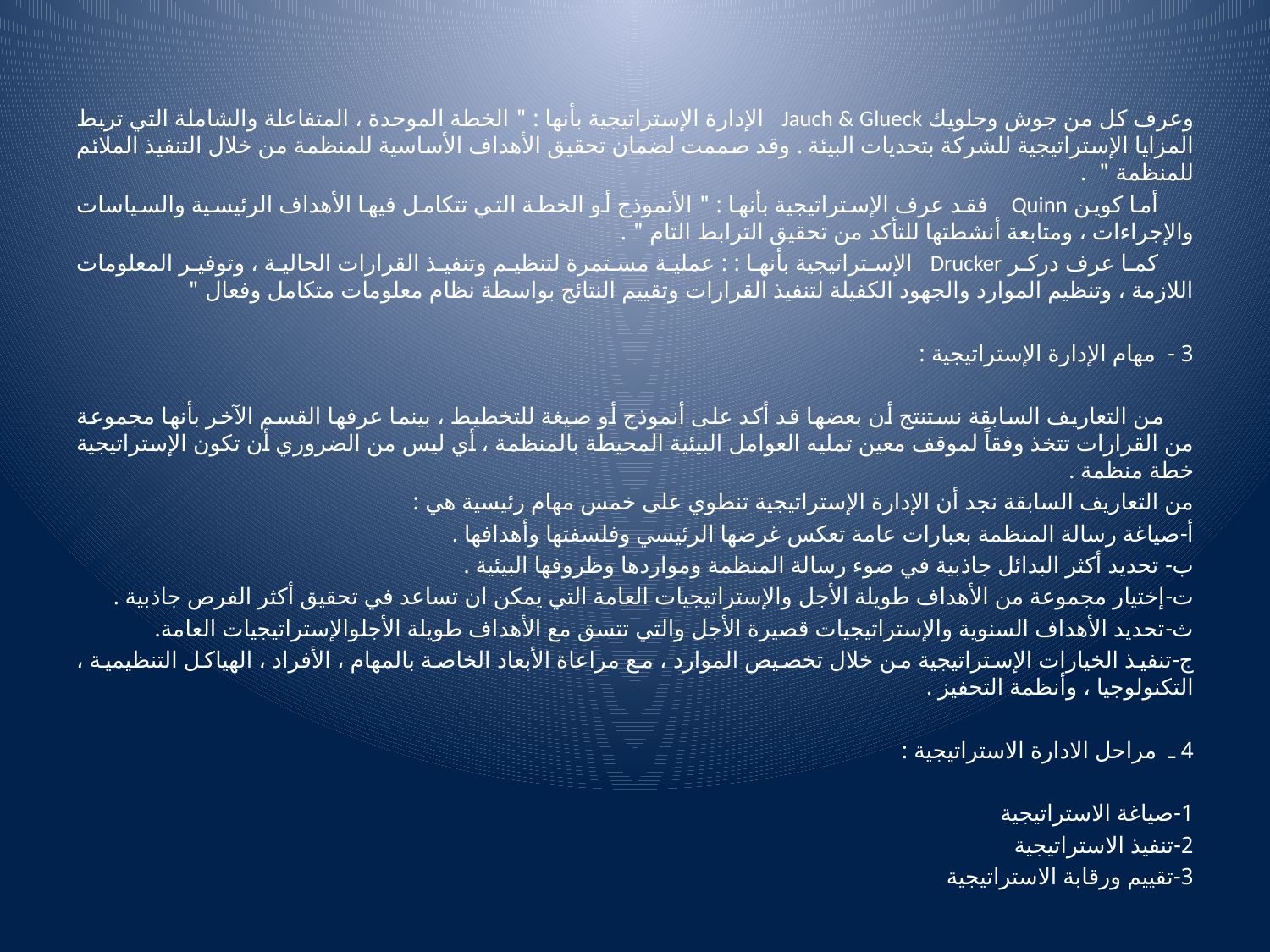

وعرف كل من جوش وجلويك Jauch & Glueck   الإدارة الإستراتيجية بأنها : " الخطة الموحدة ، المتفاعلة والشاملة التي تربط المزايا الإستراتيجية للشركة بتحديات البيئة . وقد صممت لضمان تحقيق الأهداف الأساسية للمنظمة من خلال التنفيذ الملائم للمنظمة "  .
      أما كوين Quinn    فقد عرف الإستراتيجية بأنها : " الأنموذج أو الخطة التي تتكامل فيها الأهداف الرئيسية والسياسات والإجراءات ، ومتابعة أنشطتها للتأكد من تحقيق الترابط التام " .
      كما عرف دركر Drucker   الإستراتيجية بأنها : : عملية مستمرة لتنظيم وتنفيذ القرارات الحالية ، وتوفير المعلومات اللازمة ، وتنظيم الموارد والجهود الكفيلة لتنفيذ القرارات وتقييم النتائج بواسطة نظام معلومات متكامل وفعال "

3 -  مهام الإدارة الإستراتيجية :

     من التعاريف السابقة نستنتج أن بعضها قد أكد على أنموذج أو صيغة للتخطيط ، بينما عرفها القسم الآخر بأنها مجموعة من القرارات تتخذ وفقاً لموقف معين تمليه العوامل البيئية المحيطة بالمنظمة ، أي ليس من الضروري أن تكون الإستراتيجية خطة منظمة .
من التعاريف السابقة نجد أن الإدارة الإستراتيجية تنطوي على خمس مهام رئيسية هي :
أ‌-صياغة رسالة المنظمة بعبارات عامة تعكس غرضها الرئيسي وفلسفتها وأهدافها .
ب‌- تحديد أكثر البدائل جاذبية في ضوء رسالة المنظمة ومواردها وظروفها البيئية .
ت‌-إختيار مجموعة من الأهداف طويلة الأجل والإستراتيجيات العامة التي يمكن ان تساعد في تحقيق أكثر الفرص جاذبية .
ث‌-تحديد الأهداف السنوية والإستراتيجيات قصيرة الأجل والتي تتسق مع الأهداف طويلة الأجلوالإستراتيجيات العامة.
ج‌-تنفيذ الخيارات الإستراتيجية من خلال تخصيص الموارد ، مع مراعاة الأبعاد الخاصة بالمهام ، الأفراد ، الهياكل التنظيمية ، التكنولوجيا ، وأنظمة التحفيز .

4 ـ  مراحل الادارة الاستراتيجية :

1-صياغة الاستراتيجية
2-تنفيذ الاستراتيجية
3-تقييم ورقابة الاستراتيجية